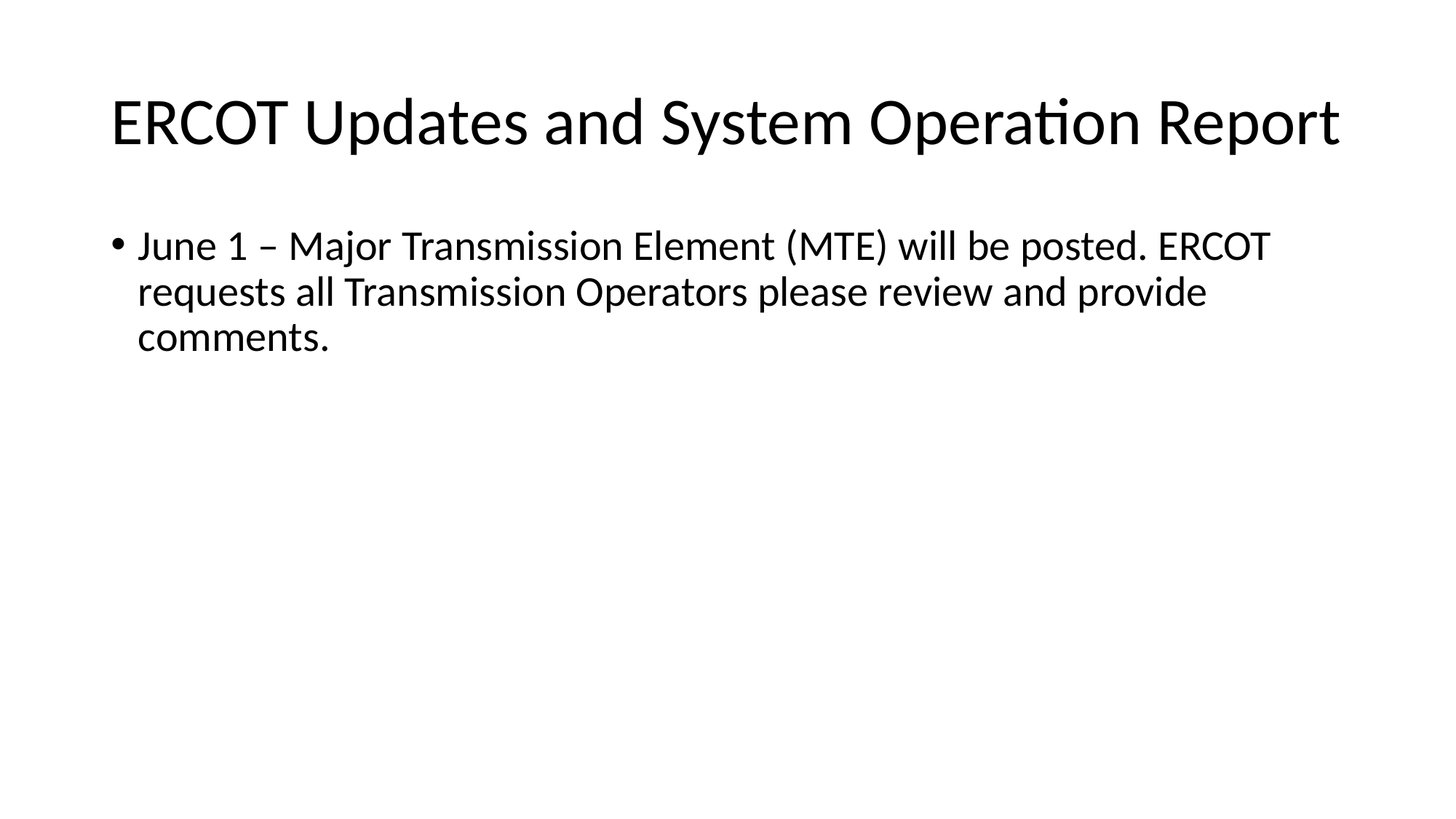

# ERCOT Updates and System Operation Report
June 1 – Major Transmission Element (MTE) will be posted. ERCOT requests all Transmission Operators please review and provide comments.